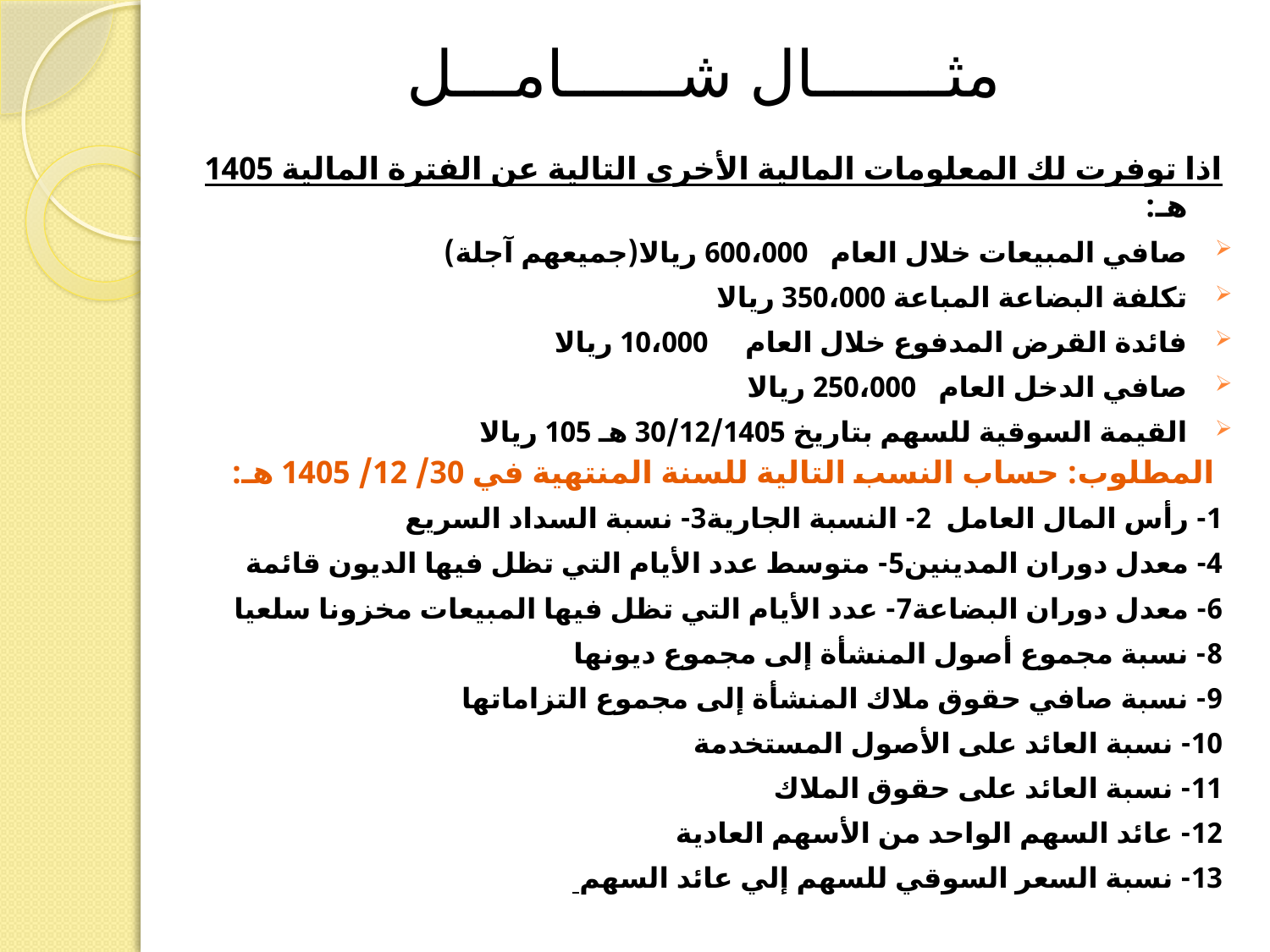

# مثـــــــال شــــــامـــل
اذا توفرت لك المعلومات المالية الأخرى التالية عن الفترة المالية 1405 هـ:
صافي المبيعات خلال العام   600،000 ريالا(جميعهم آجلة)
تكلفة البضاعة المباعة 350،000 ريالا
فائدة القرض المدفوع خلال العام     10،000 ريالا
صافي الدخل العام   250،000 ريالا
القيمة السوقية للسهم بتاريخ 30/12/1405 هـ 105 ريالا
 المطلوب: حساب النسب التالية للسنة المنتهية في 30/ 12/ 1405 هـ:
1- رأس المال العامل  	2- النسبة الجارية	3- نسبة السداد السريع
4- معدل دوران المدينين	5- متوسط عدد الأيام التي تظل فيها الديون قائمة
6- معدل دوران البضاعة	7- عدد الأيام التي تظل فيها المبيعات مخزونا سلعيا
8- نسبة مجموع أصول المنشأة إلى مجموع ديونها
9- نسبة صافي حقوق ملاك المنشأة إلى مجموع التزاماتها
10- نسبة العائد على الأصول المستخدمة
11- نسبة العائد على حقوق الملاك
12- عائد السهم الواحد من الأسهم العادية
13- نسبة السعر السوقي للسهم إلي عائد السهم